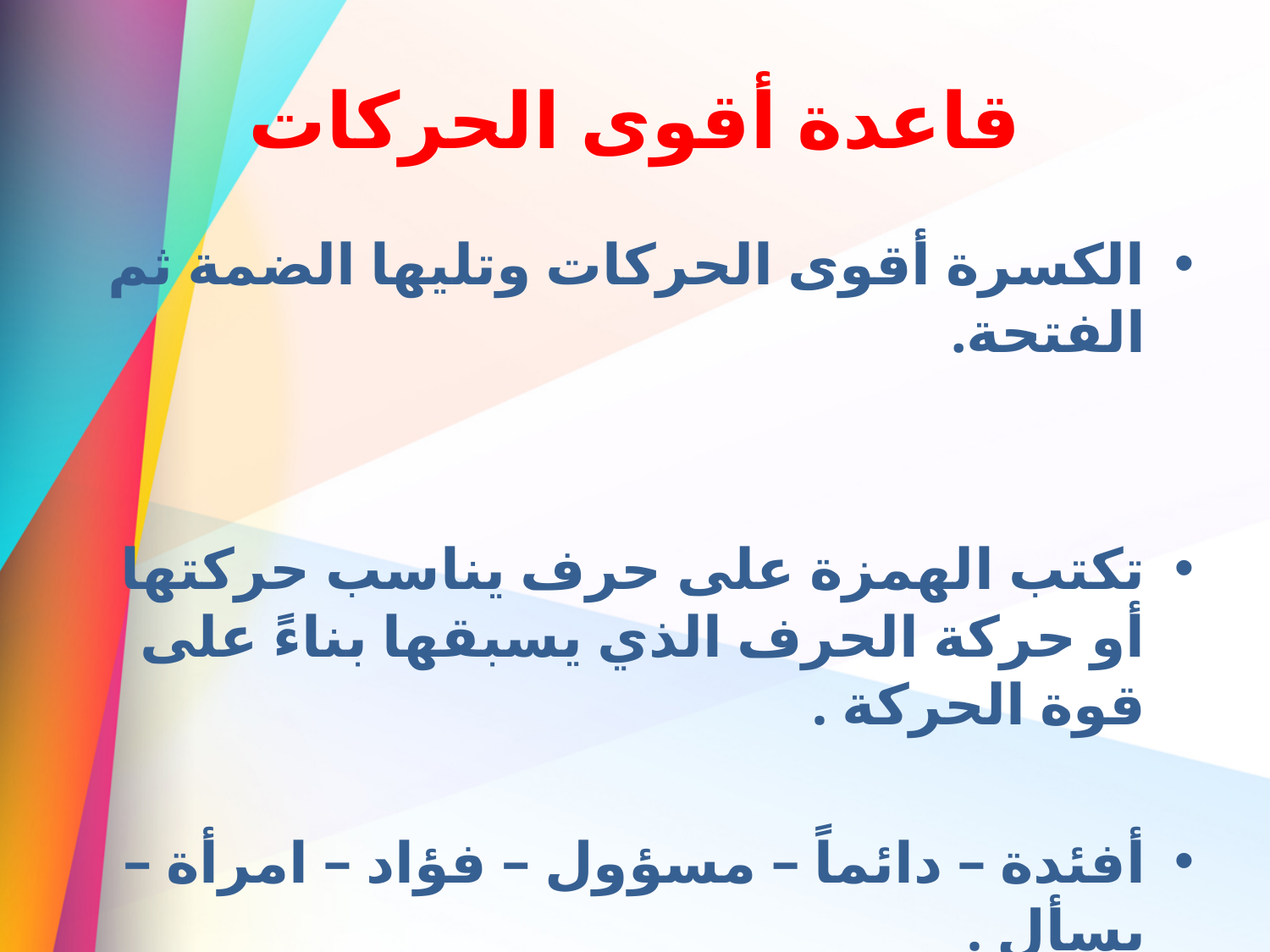

# قاعدة أقوى الحركات
الكسرة أقوى الحركات وتليها الضمة ثم الفتحة.

تكتب الهمزة على حرف يناسب حركتها أو حركة الحرف الذي يسبقها بناءً على قوة الحركة .

أفئدة – دائماً – مسؤول – فؤاد – امرأة – يسأل .